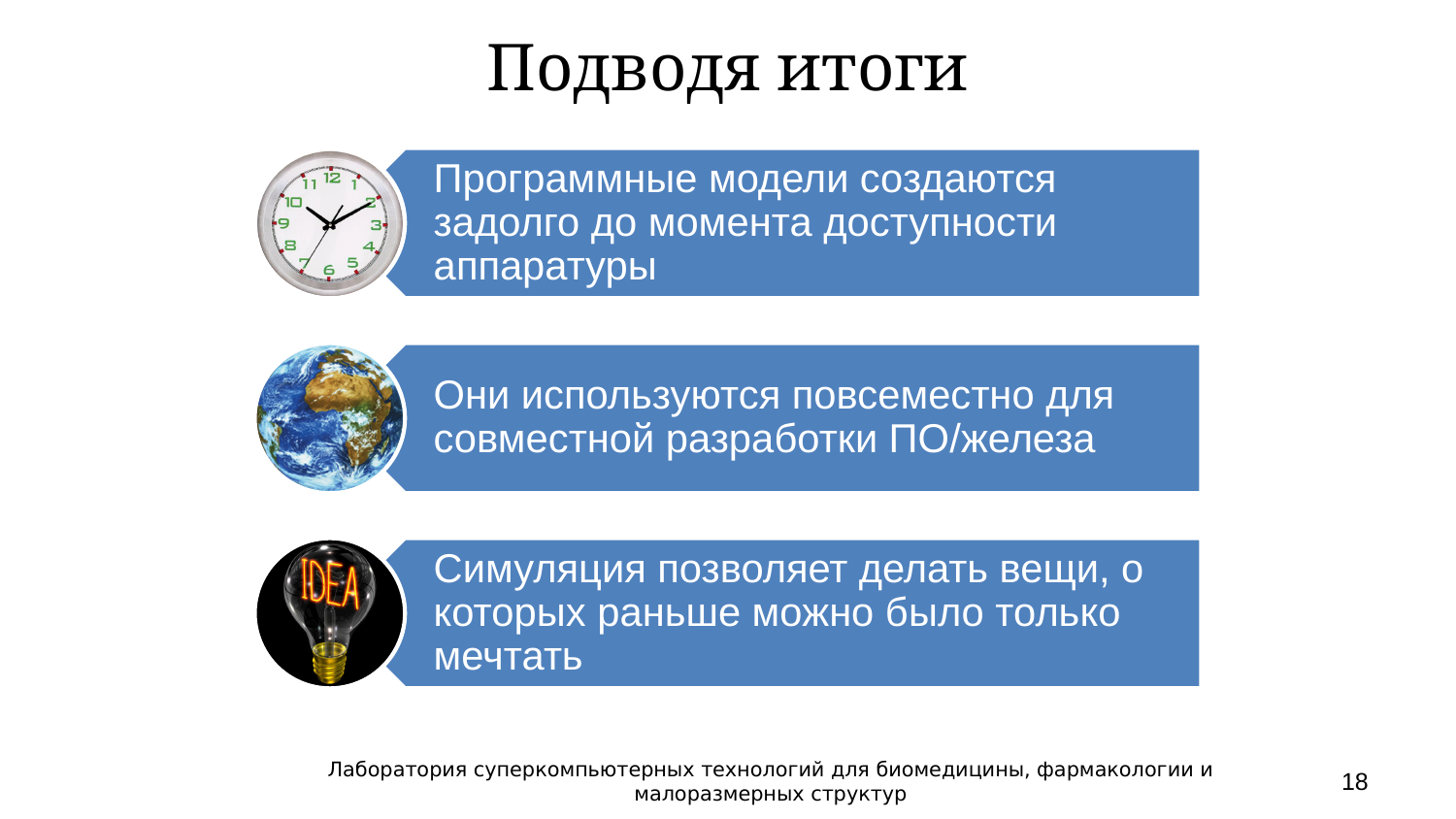

# Подводя итоги

Программные модели создаются задолго до момента доступности аппаратуры

Они используются повсеместно для совместной разработки ПО/железа

Симуляция позволяет делать вещи, о которых раньше можно было только мечтать
Лаборатория суперкомпьютерных технологий для биомедицины, фармакологии и малоразмерных структур
18